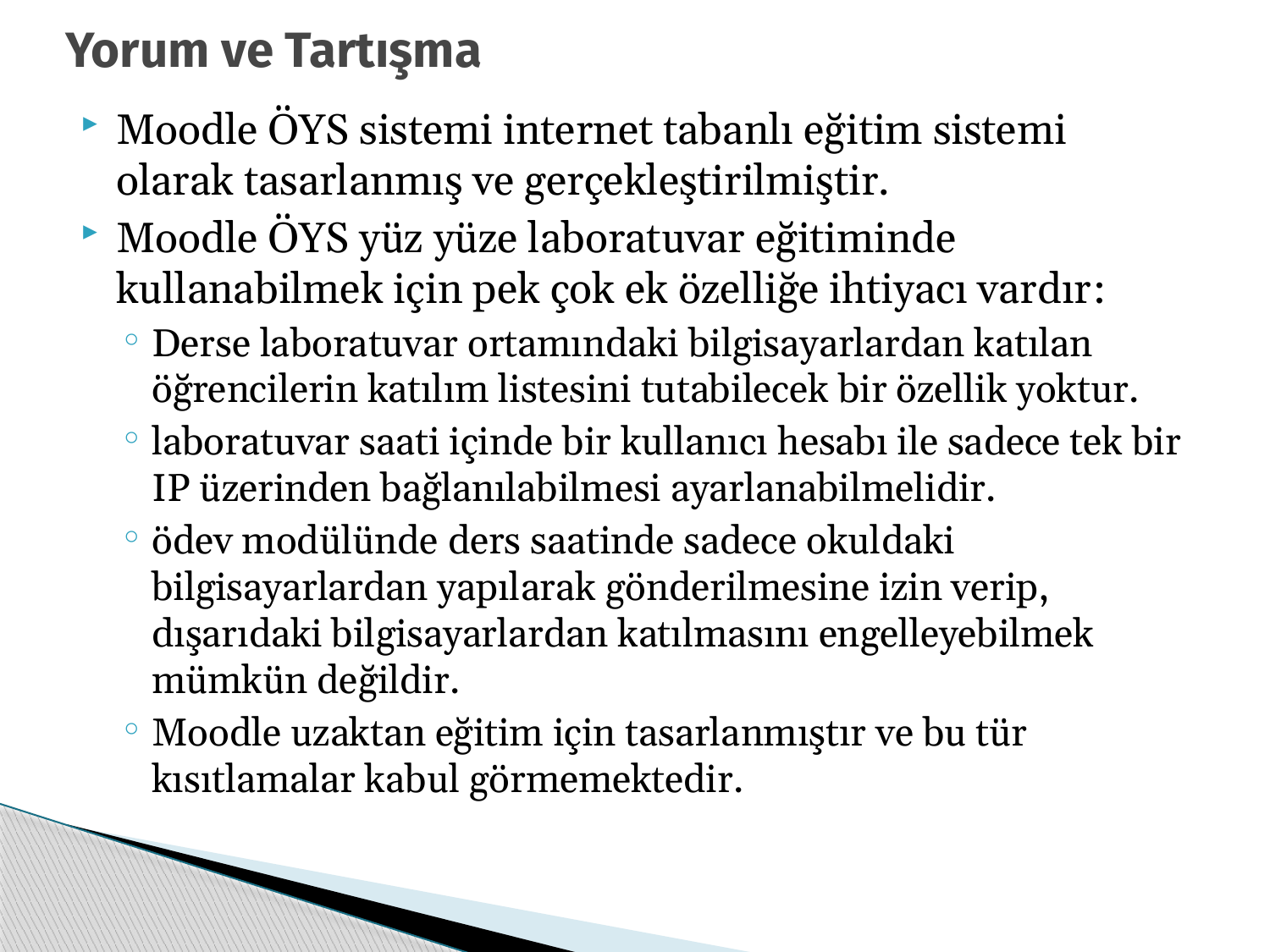

# Yorum ve Tartışma
Moodle ÖYS sistemi internet tabanlı eğitim sistemi olarak tasarlanmış ve gerçekleştirilmiştir.
Moodle ÖYS yüz yüze laboratuvar eğitiminde kullanabilmek için pek çok ek özelliğe ihtiyacı vardır:
Derse laboratuvar ortamındaki bilgisayarlardan katılan öğrencilerin katılım listesini tutabilecek bir özellik yoktur.
laboratuvar saati içinde bir kullanıcı hesabı ile sadece tek bir IP üzerinden bağlanılabilmesi ayarlanabilmelidir.
ödev modülünde ders saatinde sadece okuldaki bilgisayarlardan yapılarak gönderilmesine izin verip, dışarıdaki bilgisayarlardan katılmasını engelleyebilmek mümkün değildir.
Moodle uzaktan eğitim için tasarlanmıştır ve bu tür kısıtlamalar kabul görmemektedir.